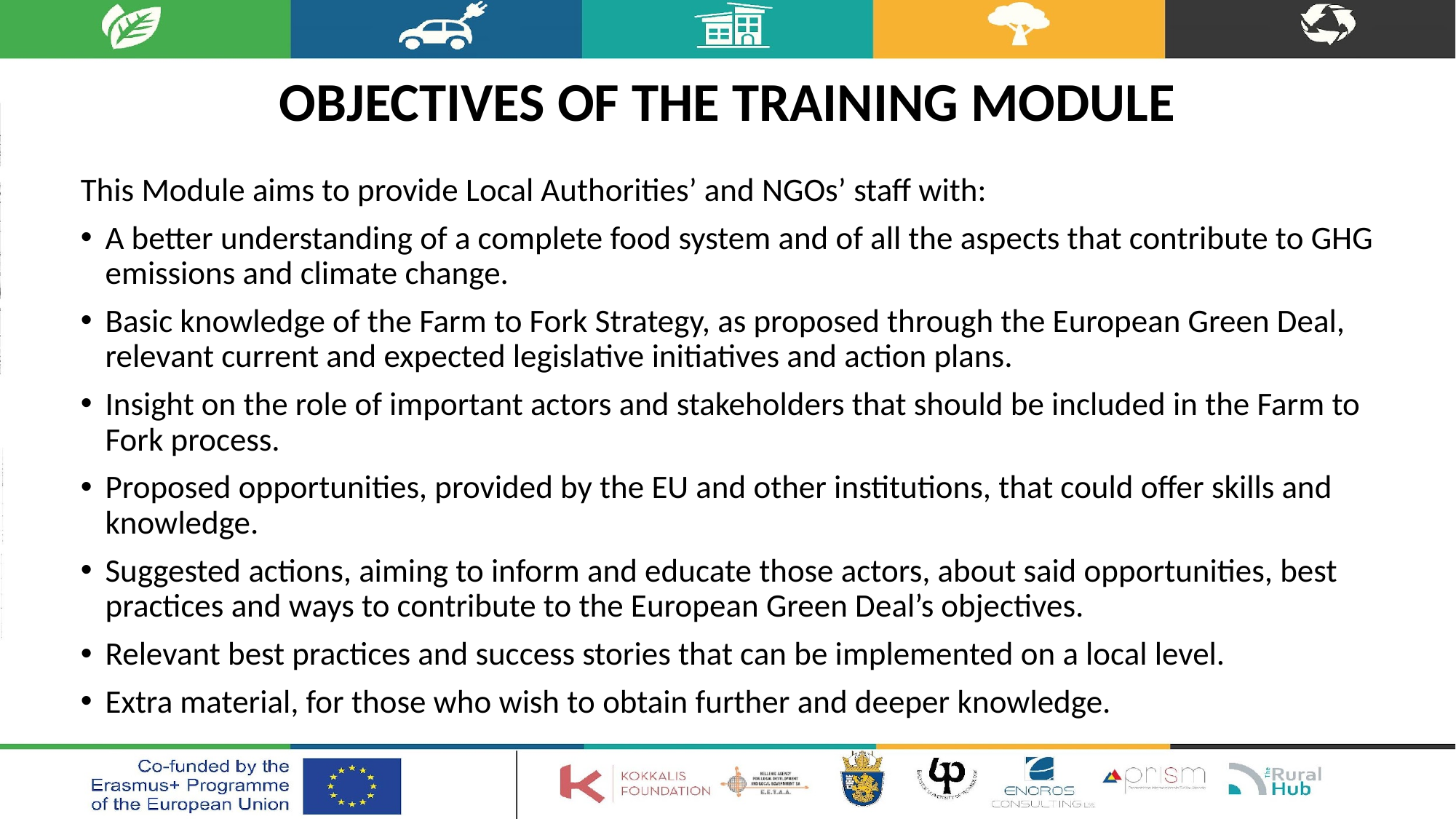

# Objectives of the training module
This Module aims to provide Local Authorities’ and NGOs’ staff with:
A better understanding of a complete food system and of all the aspects that contribute to GHG emissions and climate change.
Basic knowledge of the Farm to Fork Strategy, as proposed through the European Green Deal, relevant current and expected legislative initiatives and action plans.
Insight on the role of important actors and stakeholders that should be included in the Farm to Fork process.
Proposed opportunities, provided by the EU and other institutions, that could offer skills and knowledge.
Suggested actions, aiming to inform and educate those actors, about said opportunities, best practices and ways to contribute to the European Green Deal’s objectives.
Relevant best practices and success stories that can be implemented on a local level.
Extra material, for those who wish to obtain further and deeper knowledge.